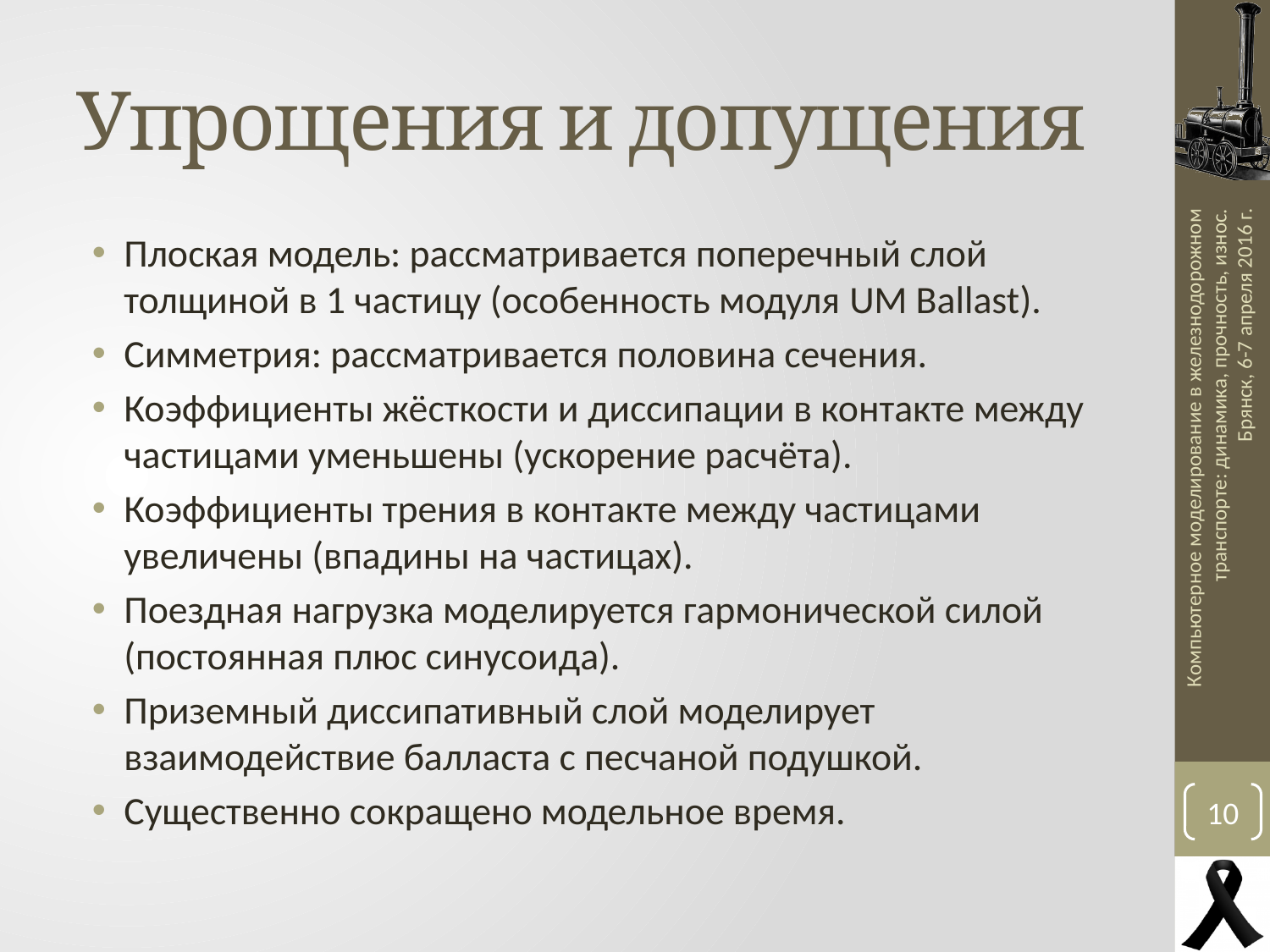

# Упрощения и допущения
Плоская модель: рассматривается поперечный слой толщиной в 1 частицу (особенность модуля UM Ballast).
Симметрия: рассматривается половина сечения.
Коэффициенты жёсткости и диссипации в контакте между частицами уменьшены (ускорение расчёта).
Коэффициенты трения в контакте между частицами увеличены (впадины на частицах).
Поездная нагрузка моделируется гармонической силой (постоянная плюс синусоида).
Приземный диссипативный слой моделирует взаимодействие балласта с песчаной подушкой.
Существенно сокращено модельное время.
Компьютерное моделирование в железнодорожном транспорте: динамика, прочность, износ.
Брянск, 6-7 апреля 2016 г.
10